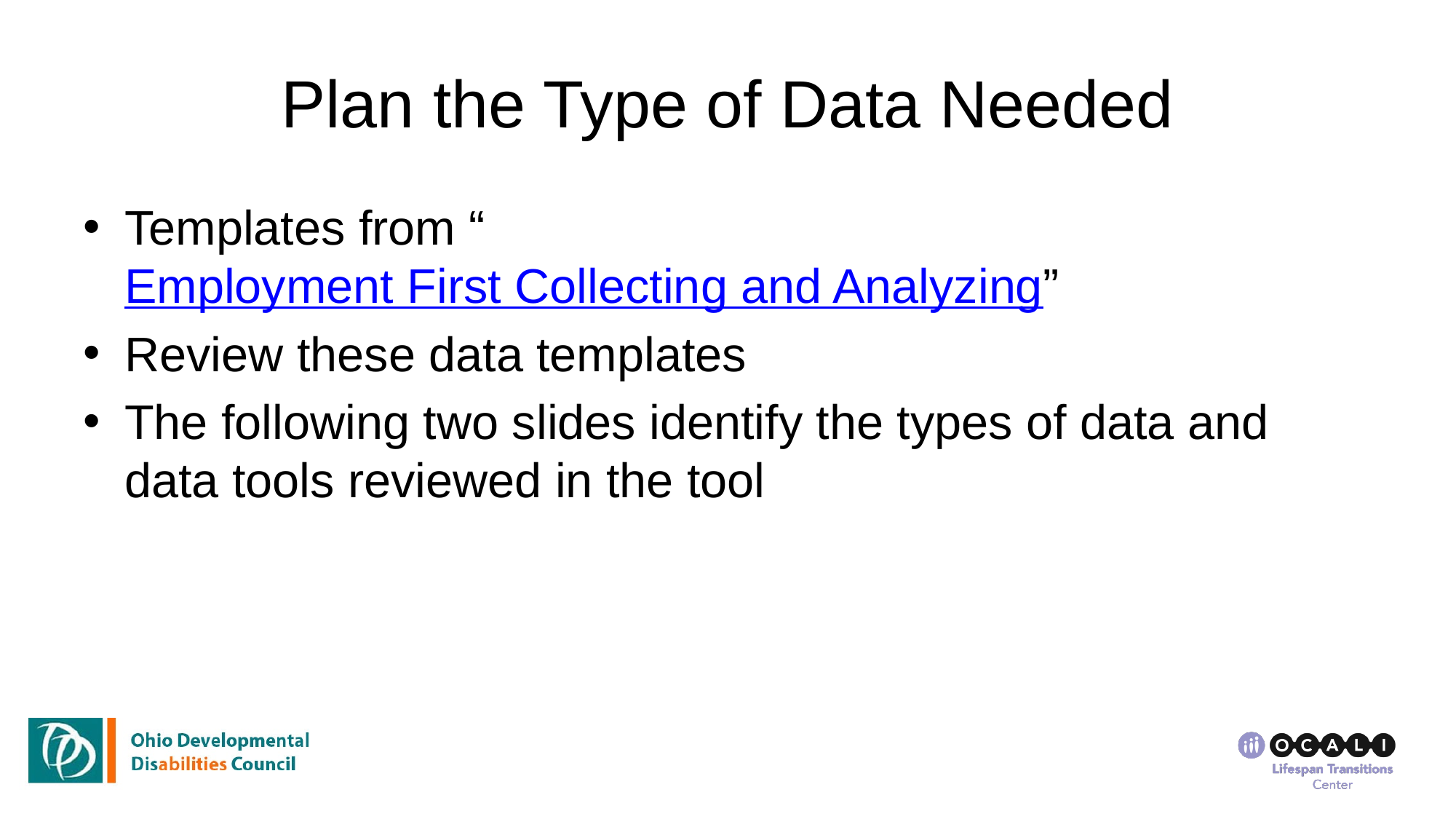

# Plan the Type of Data Needed
Templates from “Employment First Collecting and Analyzing”
Review these data templates
The following two slides identify the types of data and data tools reviewed in the tool